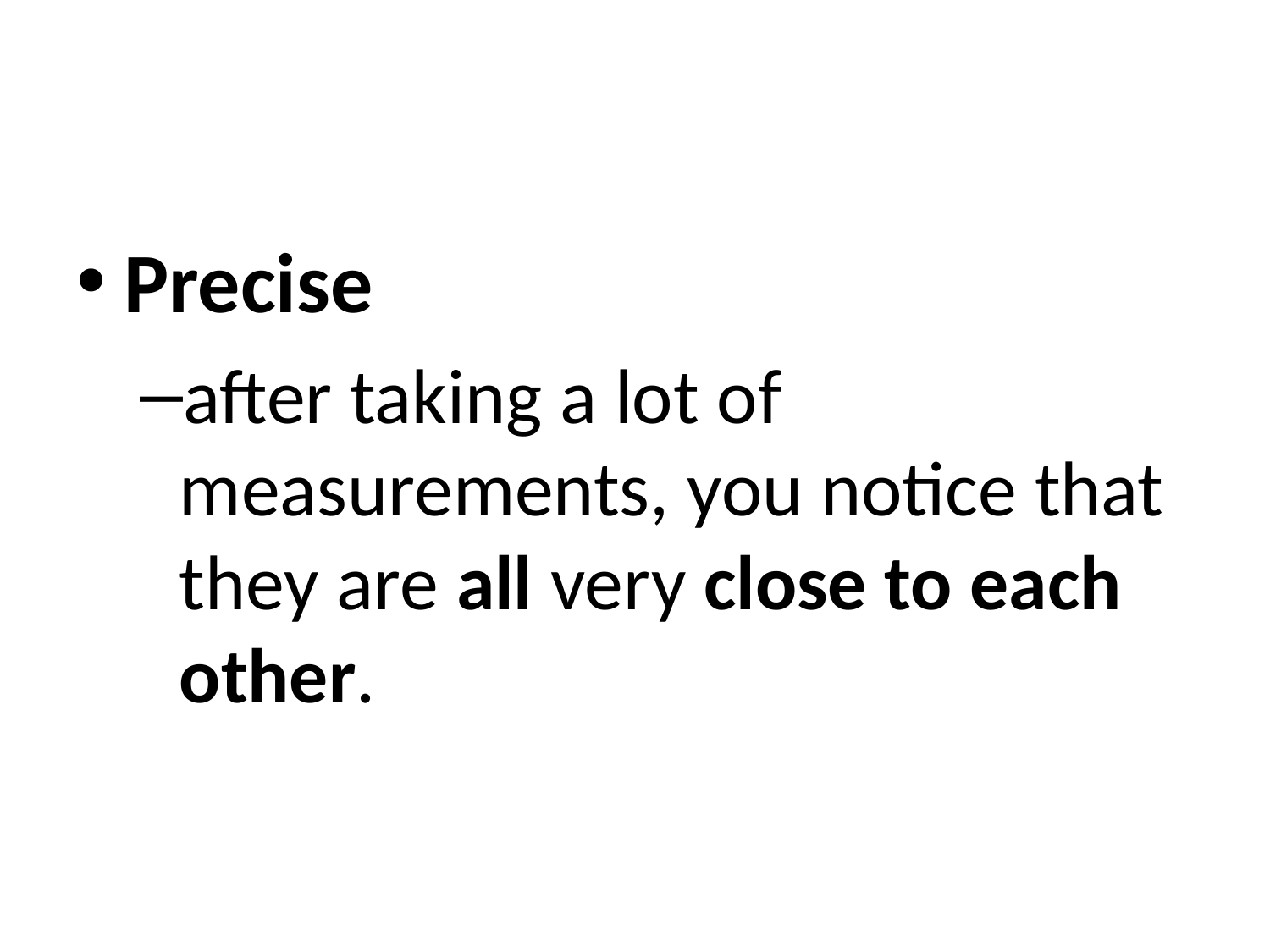

#
Precise
after taking a lot of measurements, you notice that they are all very close to each other.